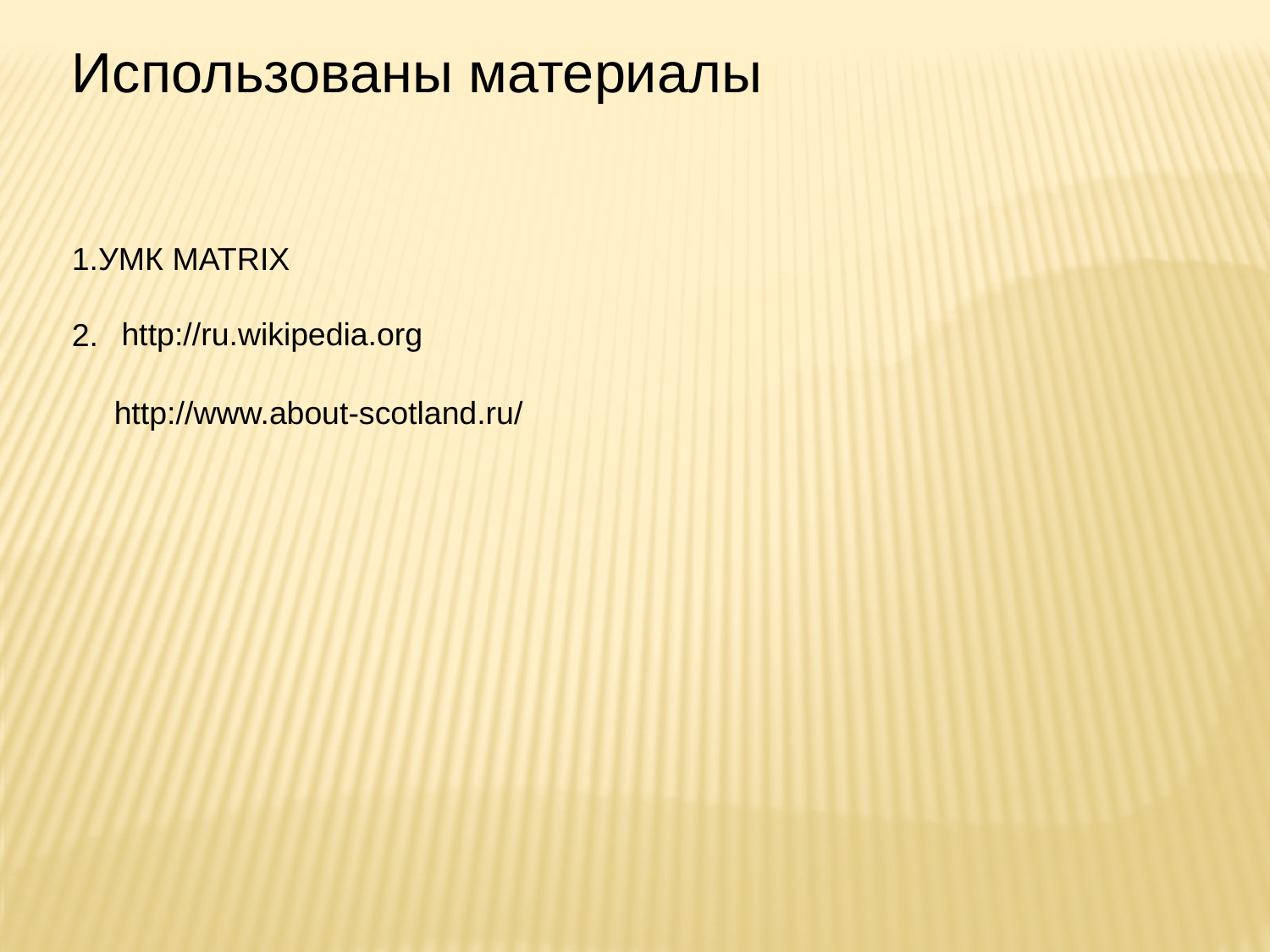

Использованы материалы

1.УМК MATRIX

2.
http://ru.wikipedia.org
http://www.about-scotland.ru/